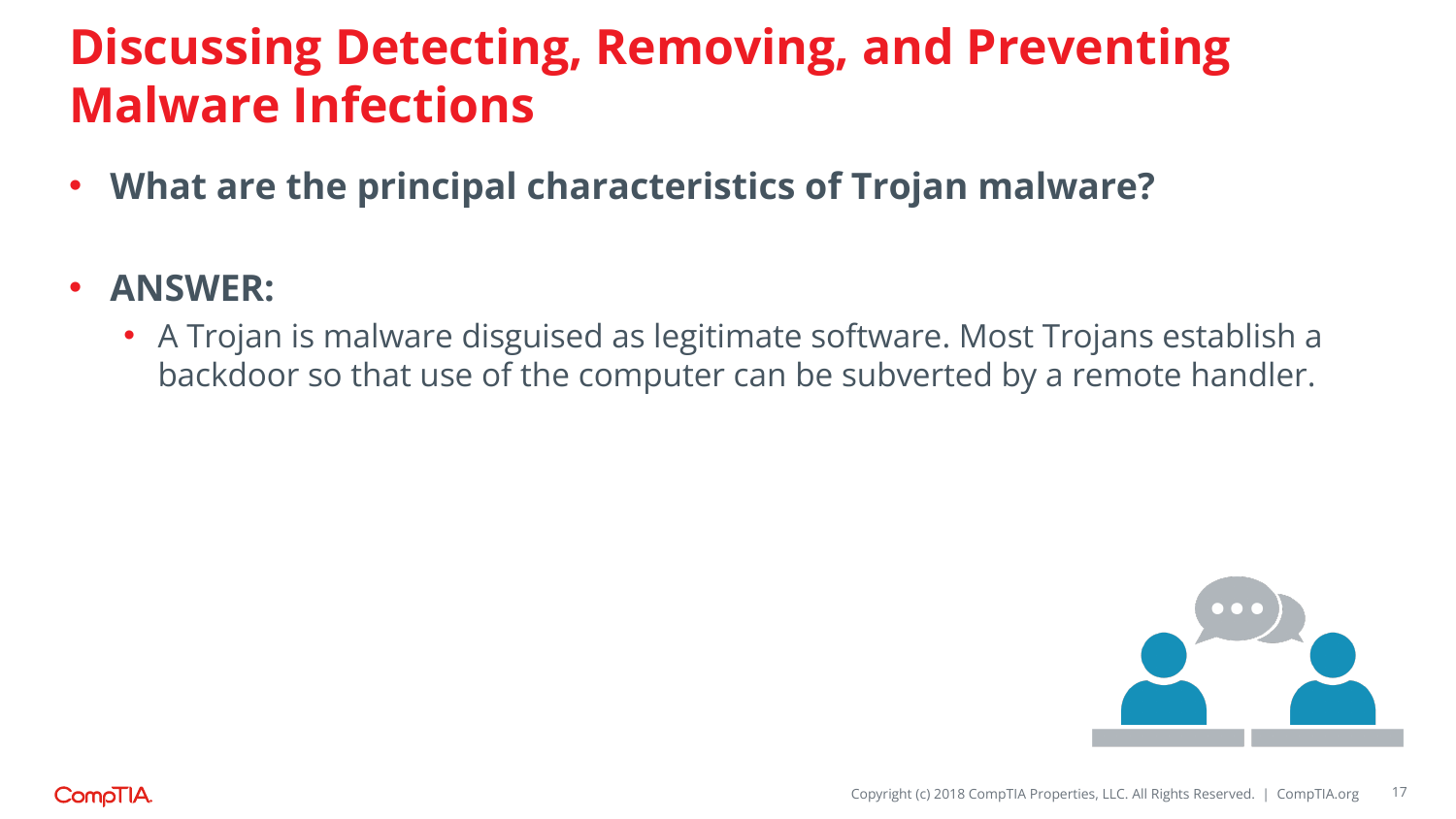

# Discussing Detecting, Removing, and Preventing Malware Infections
What are the principal characteristics of Trojan malware?

ANSWER:
A Trojan is malware disguised as legitimate software. Most Trojans establish a backdoor so that use of the computer can be subverted by a remote handler.

17